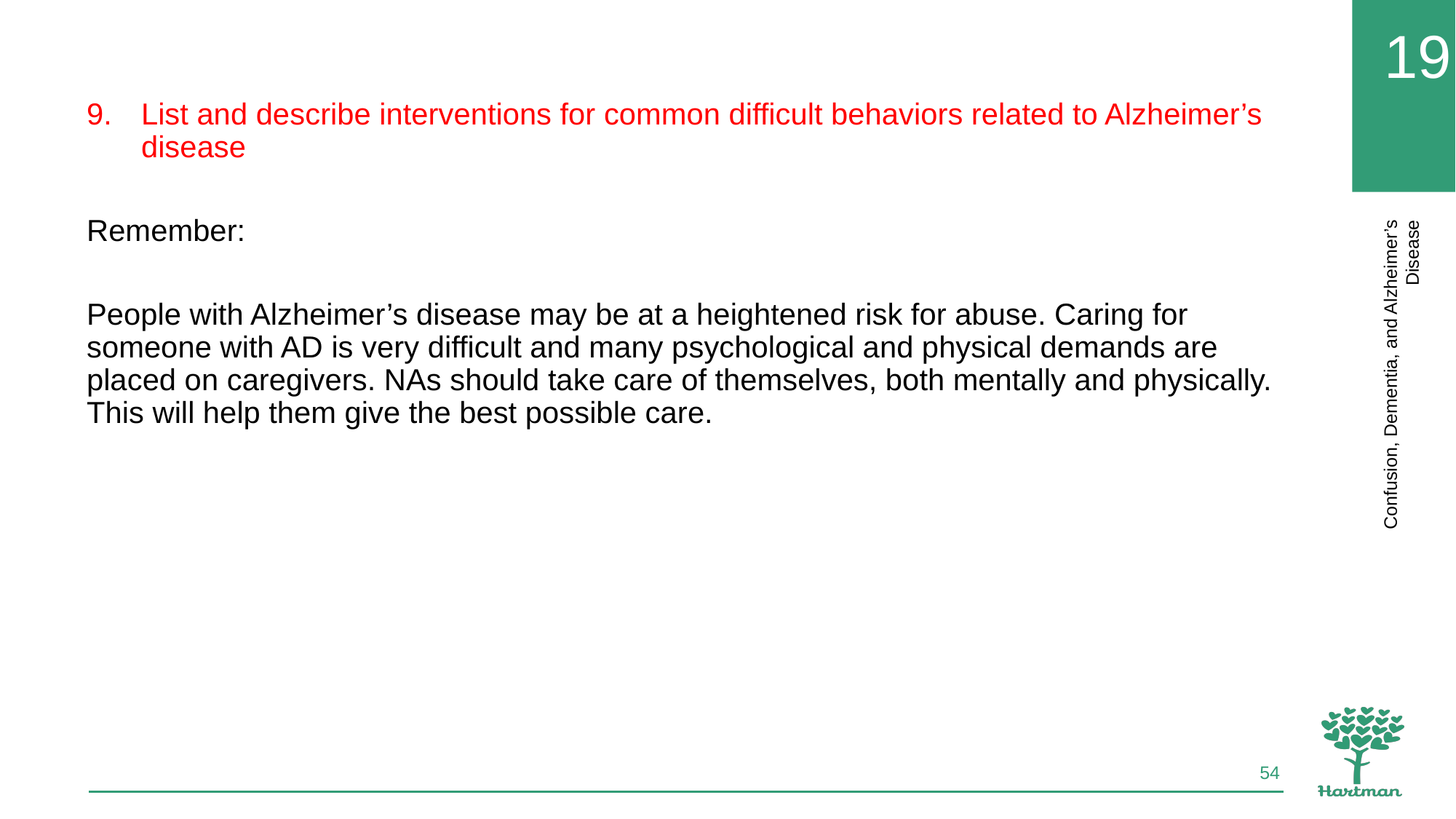

List and describe interventions for common difficult behaviors related to Alzheimer’s disease

Remember:

People with Alzheimer’s disease may be at a heightened risk for abuse. Caring for someone with AD is very difficult and many psychological and physical demands are placed on caregivers. NAs should take care of themselves, both mentally and physically. This will help them give the best possible care.

54